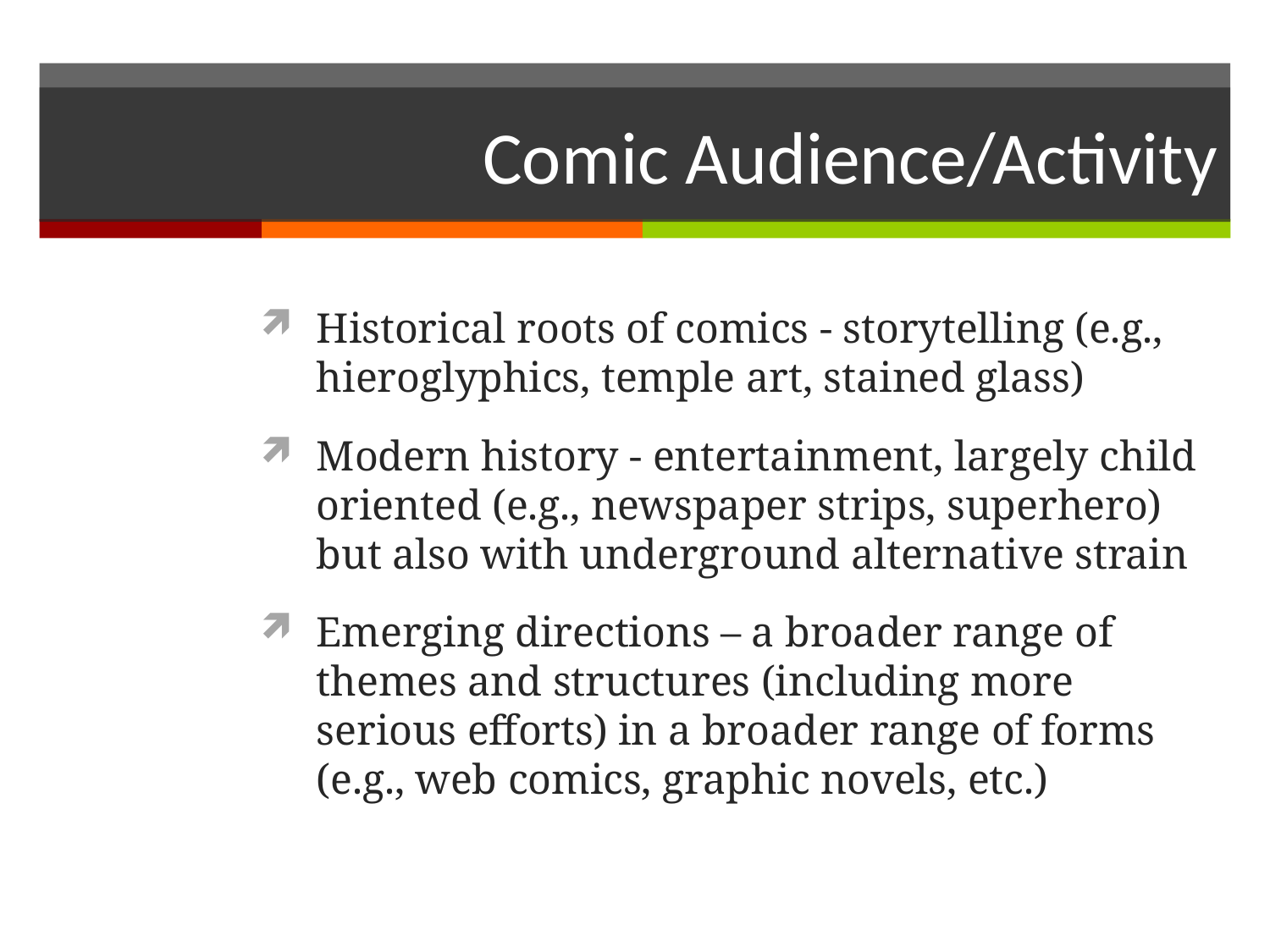

# Comic Audience/Activity
Historical roots of comics - storytelling (e.g., hieroglyphics, temple art, stained glass)
Modern history - entertainment, largely child oriented (e.g., newspaper strips, superhero) but also with underground alternative strain
Emerging directions – a broader range of themes and structures (including more serious efforts) in a broader range of forms (e.g., web comics, graphic novels, etc.)